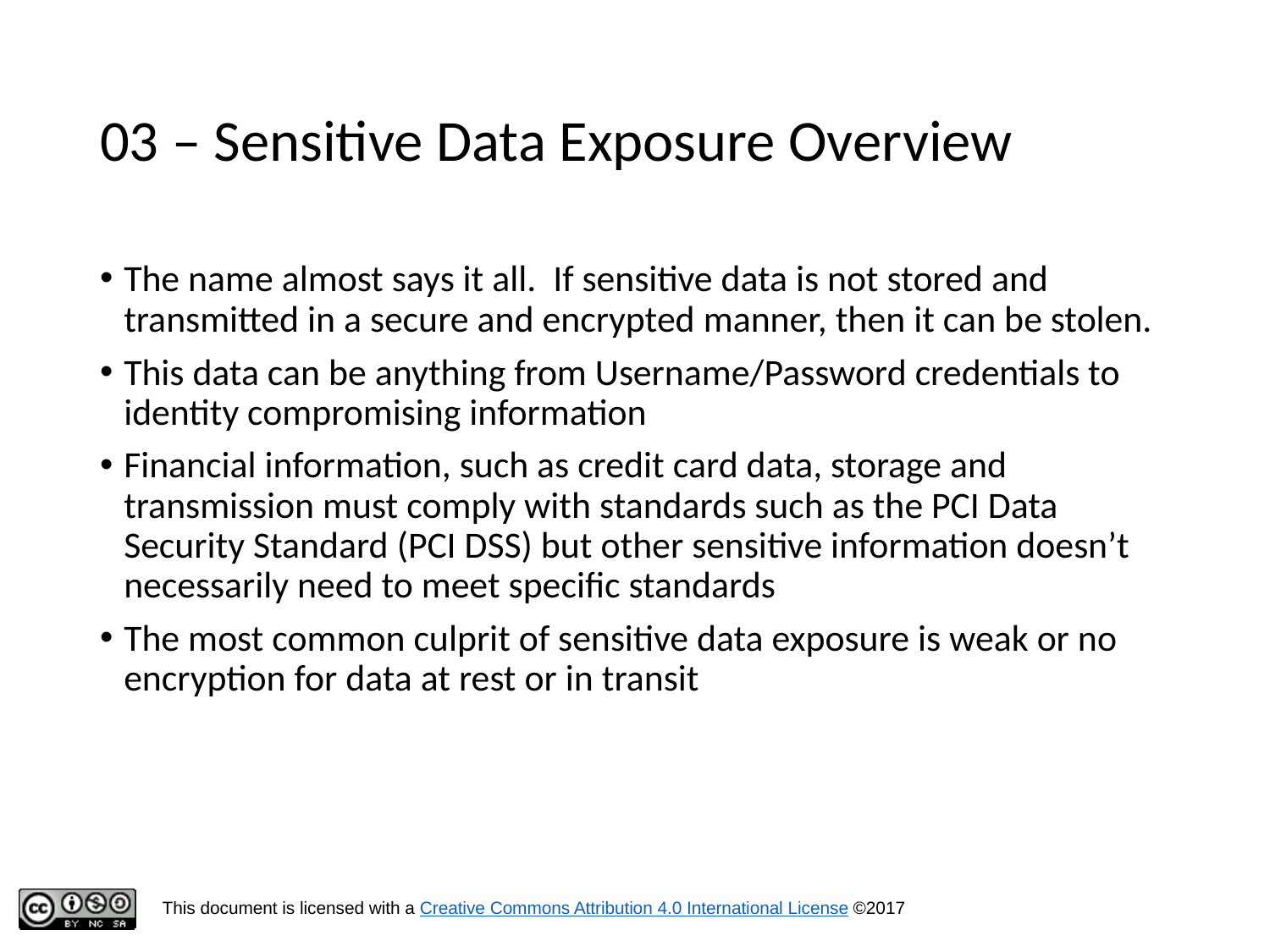

# 03 – Sensitive Data Exposure Overview
The name almost says it all.  If sensitive data is not stored and transmitted in a secure and encrypted manner, then it can be stolen.
This data can be anything from Username/Password credentials to identity compromising information
Financial information, such as credit card data, storage and transmission must comply with standards such as the PCI Data Security Standard (PCI DSS) but other sensitive information doesn’t necessarily need to meet specific standards
The most common culprit of sensitive data exposure is weak or no encryption for data at rest or in transit